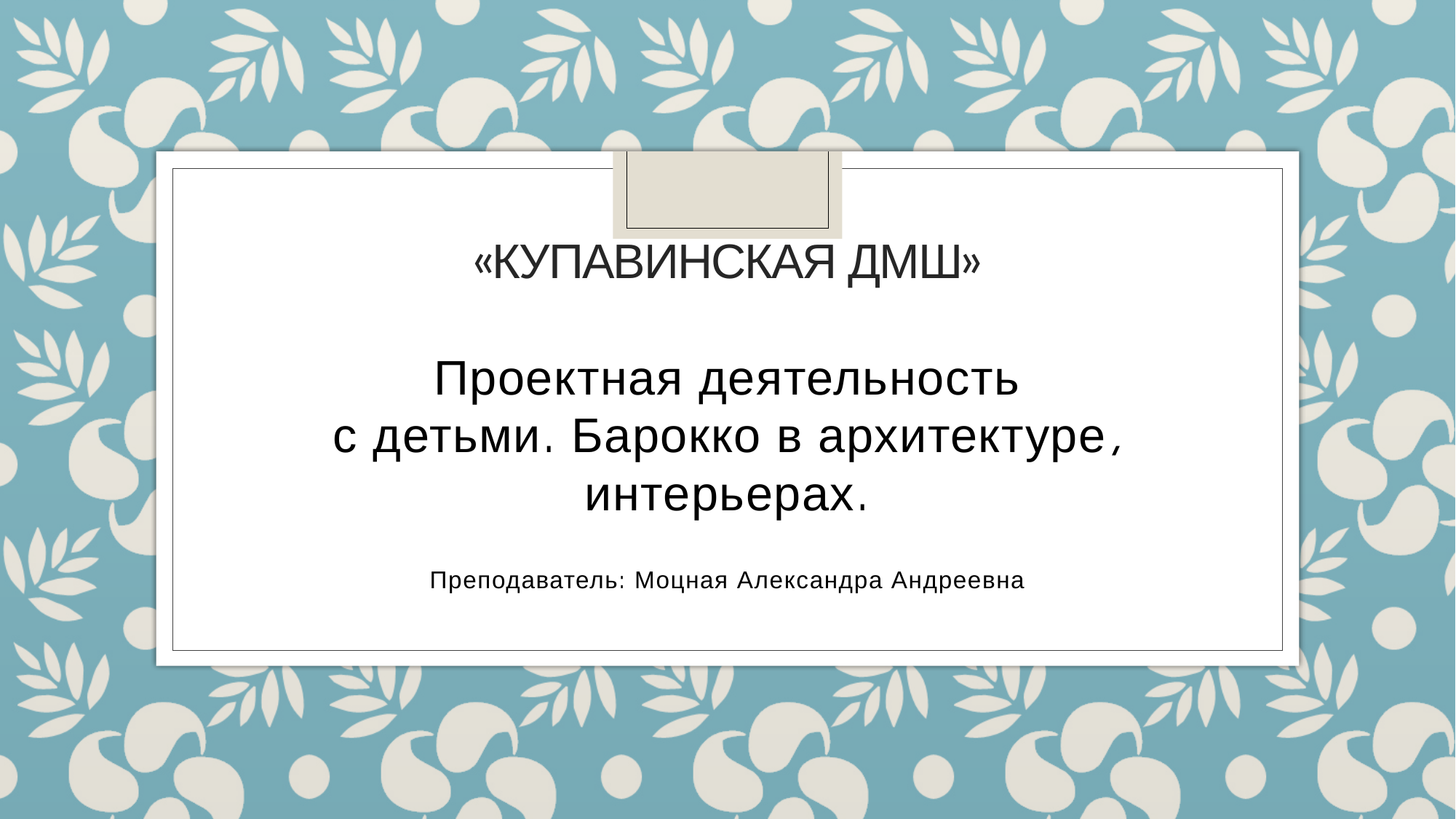

# «Купавинская ДМШ» Проектная деятельность с детьми. Барокко в архитектуре, интерьерах.
Преподаватель: Моцная Александра Андреевна